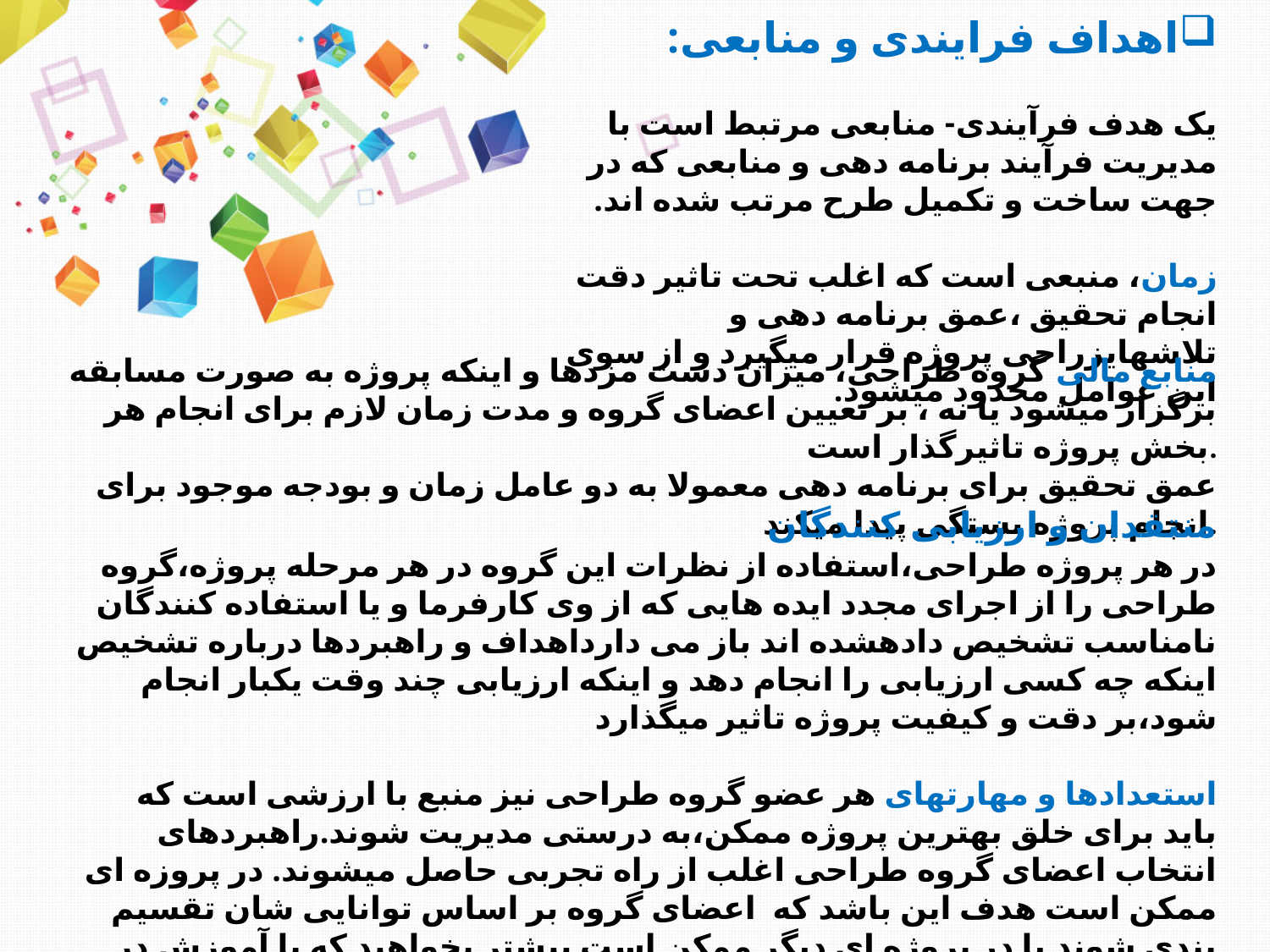

اهداف فرایندی و منابعی:

یک هدف فرآیندی- منابعی مرتبط است با مدیریت فرآیند برنامه دهی و منابعی که در جهت ساخت و تکمیل طرح مرتب شده اند.

زمان، منبعی است که اغلب تحت تاثیر دقت انجام تحقیق ،عمق برنامه دهی و تلاشهایزراحی پروژه قرار میگیرد و از سوی این عوامل محدود میشود.

منابع مالی گروه طراحی، میزان دست مزدها و اینکه پروژه به صورت مسابقه برگزار میشود یا نه ، بر تعیین اعضای گروه و مدت زمان لازم برای انجام هر بخش پروژه تاثیرگذار است.
عمق تحقیق برای برنامه دهی معمولا به دو عامل زمان و بودجه موجود برای انجام پروژه بستگی پیدا میکند.
منتقدان و ارزیابی کنندگان
در هر پروژه طراحی،استفاده از نظرات این گروه در هر مرحله پروژه،گروه طراحی را از اجرای مجدد ایده هایی که از وی کارفرما و یا استفاده کنندگان نامناسب تشخیص دادهشده اند باز می دارداهداف و راهبردها درباره تشخیص اینکه چه کسی ارزیابی را انجام دهد و اینکه ارزیابی چند وقت یکبار انجام شود،بر دقت و کیفیت پروژه تاثیر میگذارد

استعدادها و مهارتهای هر عضو گروه طراحی نیز منبع با ارزشی است که باید برای خلق بهترین پروژه ممکن،به درستی مدیریت شوند.راهبردهای انتخاب اعضای گروه طراحی اغلب از راه تجربی حاصل میشوند. در پروزه ای ممکن است هدف این باشد که  اعضای گروه بر اساس توانایی شان تقسیم بندی شوند.یا در پروژه ای دیگر ممکن است بیشتر بخواهید که یا آموزش در بخش های مختلف، تمامی اعضا با تمام کارها آشنا شوند